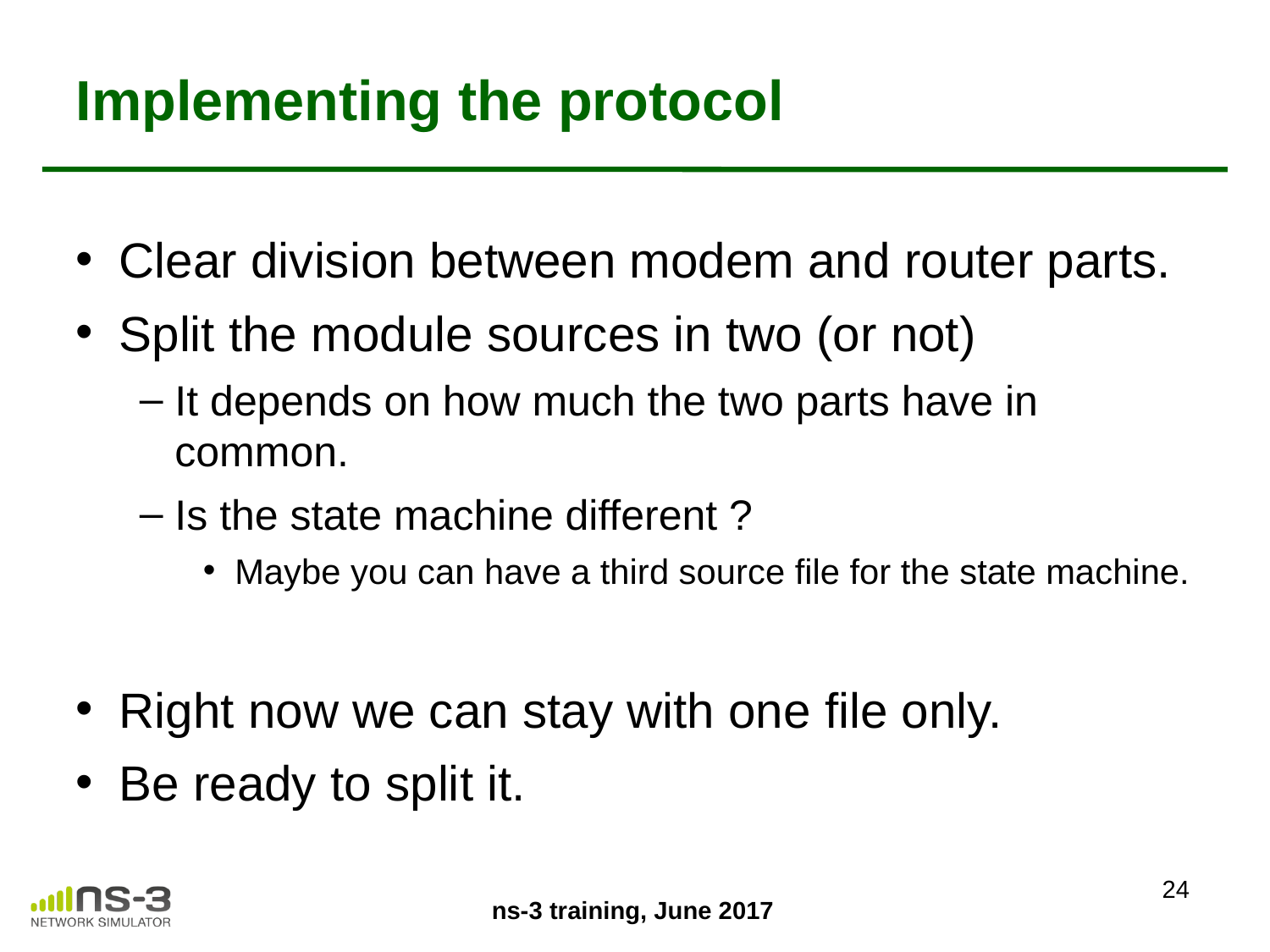

# Implementing the protocol
Clear division between modem and router parts.
Split the module sources in two (or not)
It depends on how much the two parts have in common.
Is the state machine different ?
Maybe you can have a third source file for the state machine.

Right now we can stay with one file only.
Be ready to split it.
24
ns-3 training, June 2017